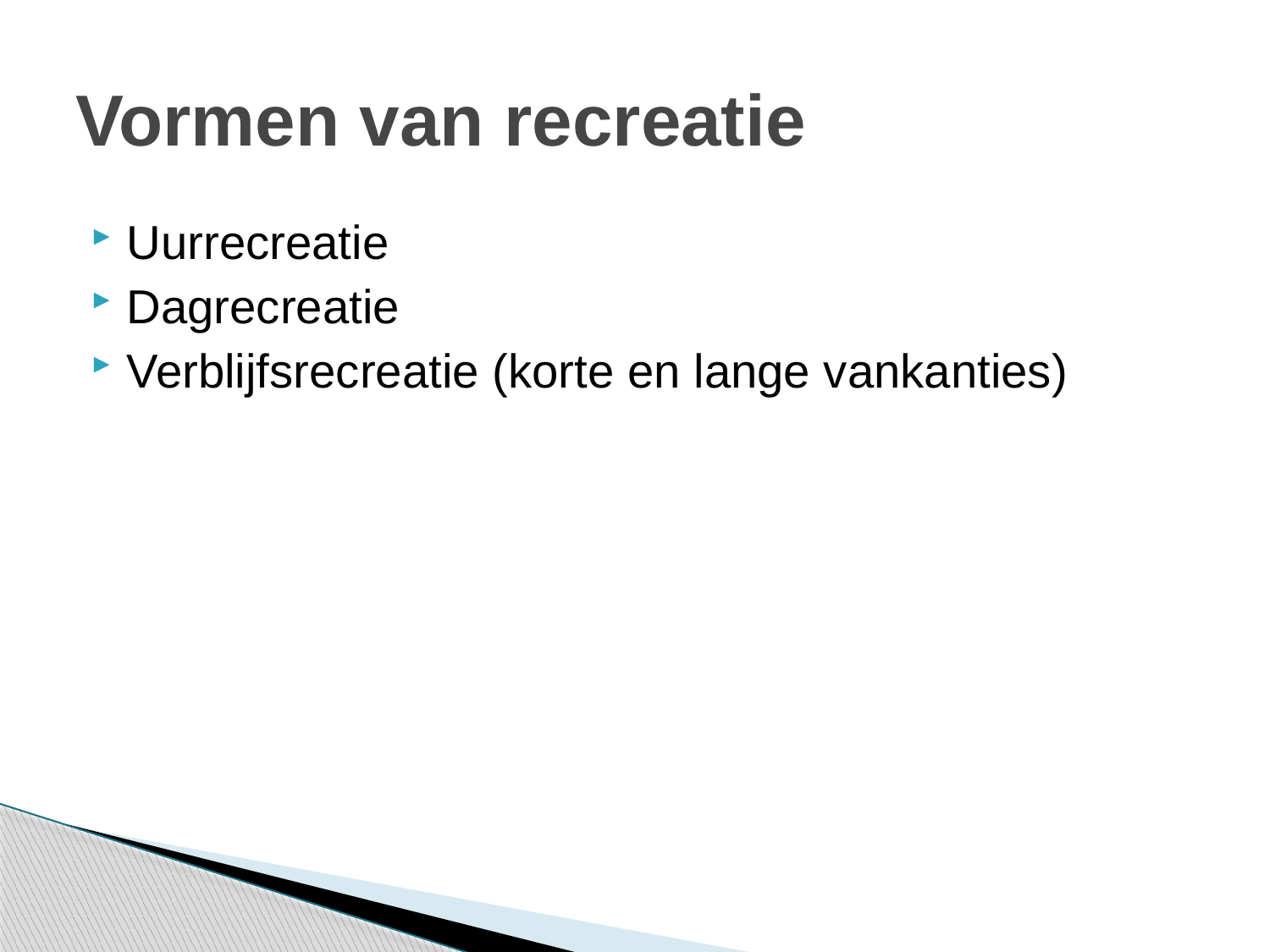

# Vormen van recreatie
Uurrecreatie
Dagrecreatie
Verblijfsrecreatie (korte en lange vankanties)